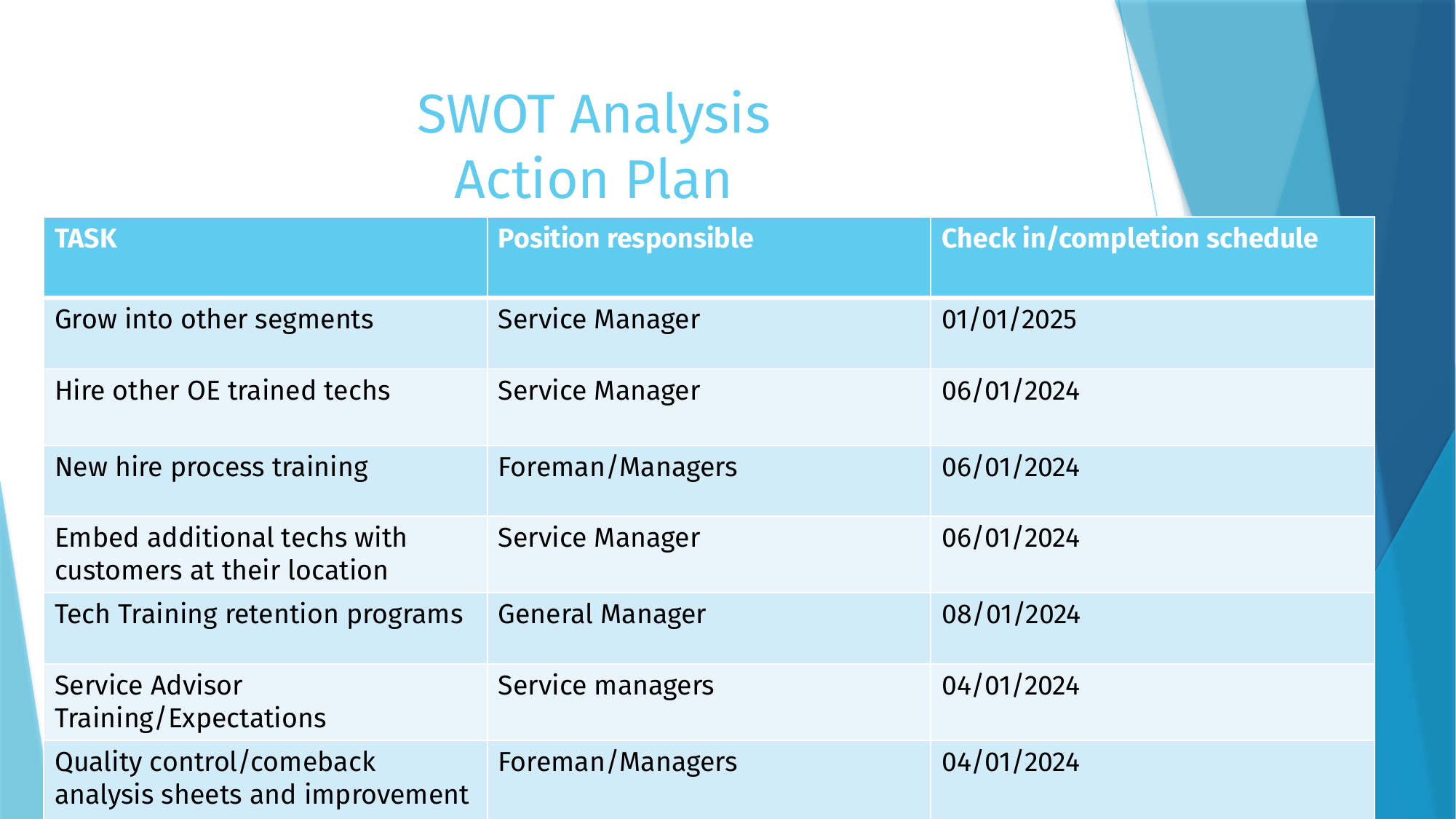

# SWOT Analysis Action Plan

| TASK | Position responsible | Check in/completion schedule |
| --- | --- | --- |
| Grow into other segments | Service Manager | 01/01/2025 |
| Hire other OE trained techs | Service Manager | 06/01/2024 |
| New hire process training | Foreman/Managers | 06/01/2024 |
| Embed additional techs with customers at their location | Service Manager | 06/01/2024 |
| Tech Training retention programs | General Manager | 08/01/2024 |
| Service Advisor Training/Expectations | Service managers | 04/01/2024 |
| Quality control/comeback analysis sheets and improvement program | Foreman/Managers | 04/01/2024 |